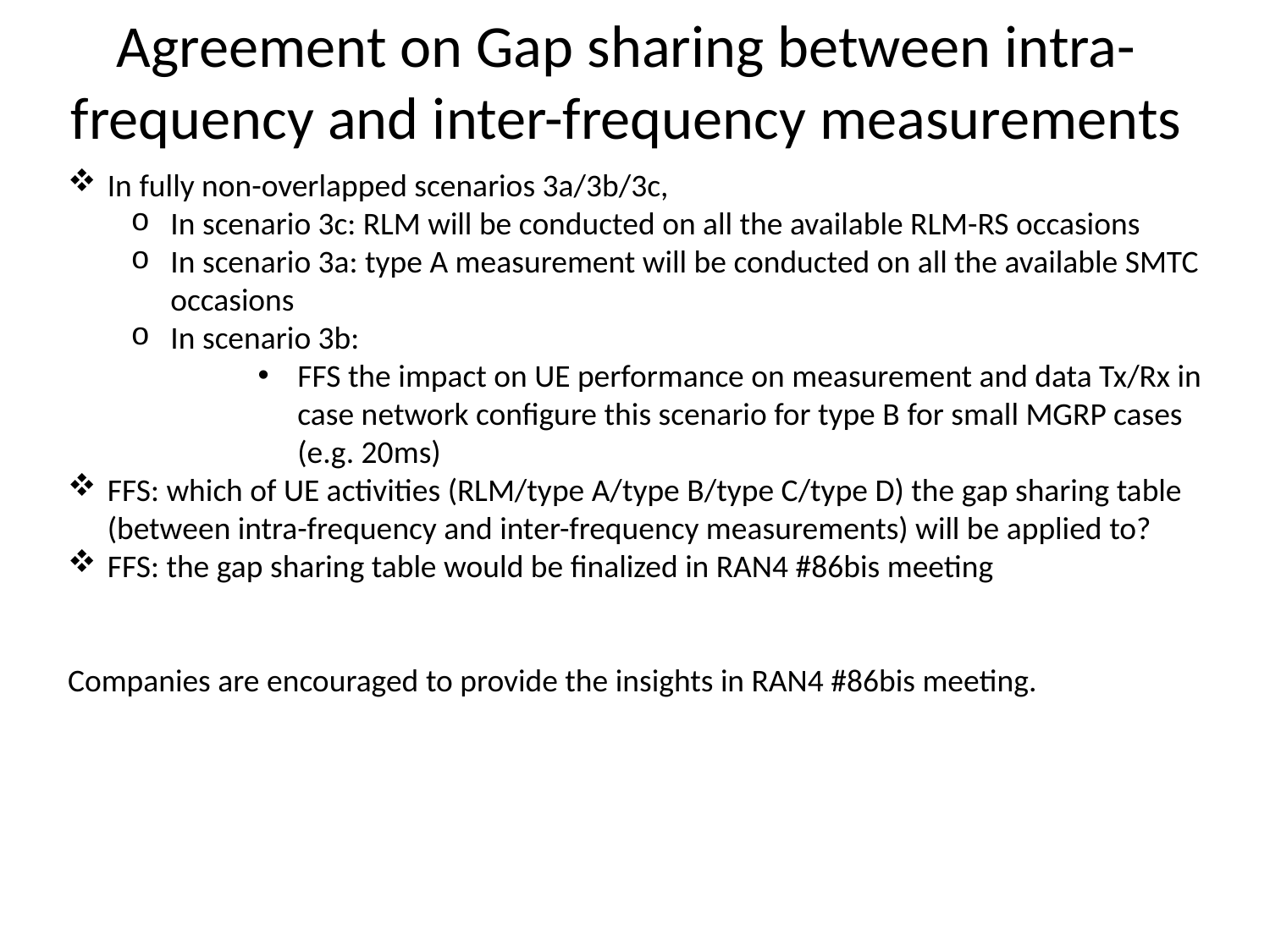

# Agreement on Gap sharing between intra-frequency and inter-frequency measurements
In fully non-overlapped scenarios 3a/3b/3c,
In scenario 3c: RLM will be conducted on all the available RLM-RS occasions
In scenario 3a: type A measurement will be conducted on all the available SMTC occasions
In scenario 3b:
FFS the impact on UE performance on measurement and data Tx/Rx in case network configure this scenario for type B for small MGRP cases (e.g. 20ms)
FFS: which of UE activities (RLM/type A/type B/type C/type D) the gap sharing table (between intra-frequency and inter-frequency measurements) will be applied to?
FFS: the gap sharing table would be finalized in RAN4 #86bis meeting

Companies are encouraged to provide the insights in RAN4 #86bis meeting.